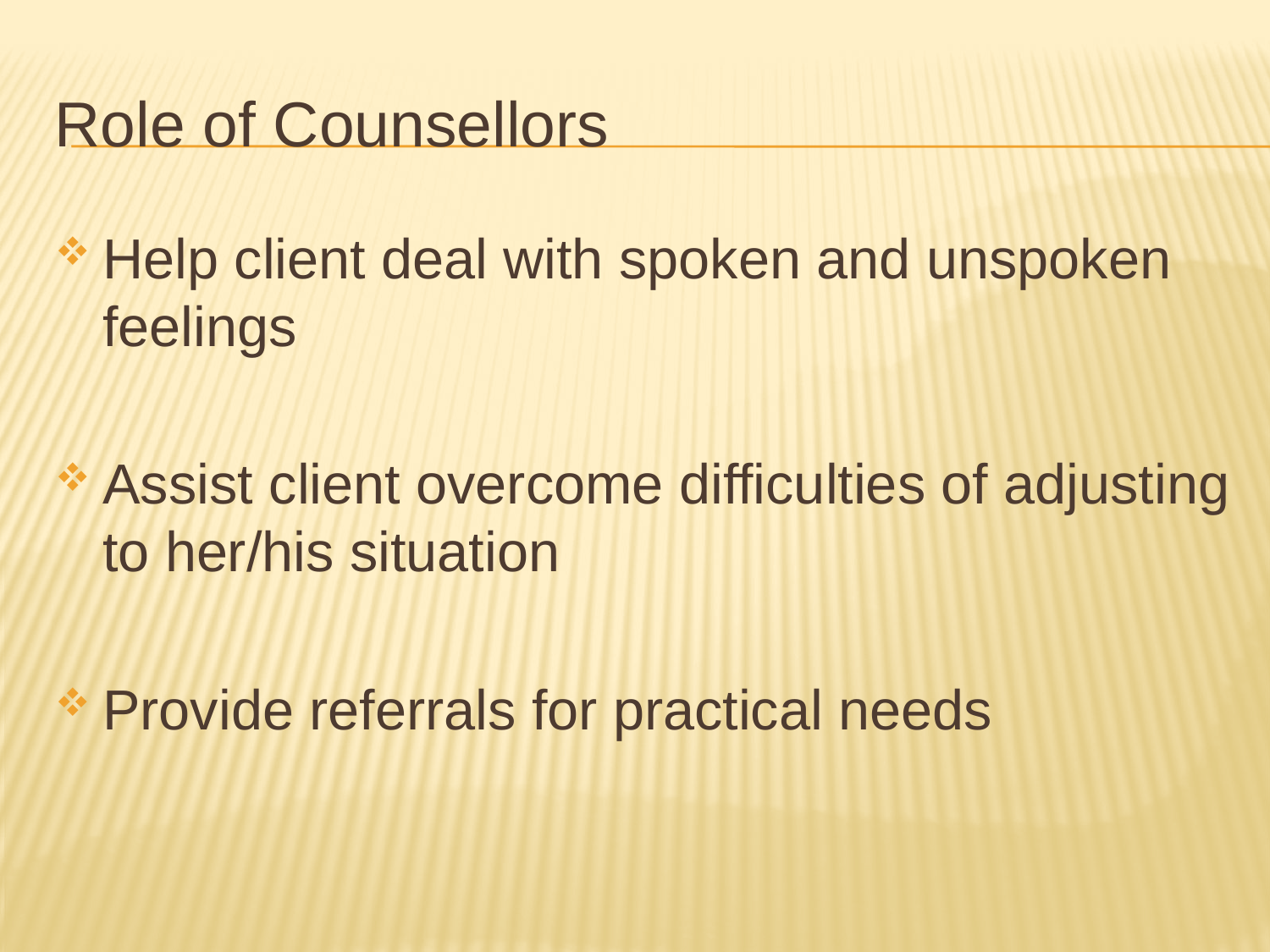

# Role of Counsellors
Help client deal with spoken and unspoken feelings

Assist client overcome difficulties of adjusting to her/his situation

Provide referrals for practical needs